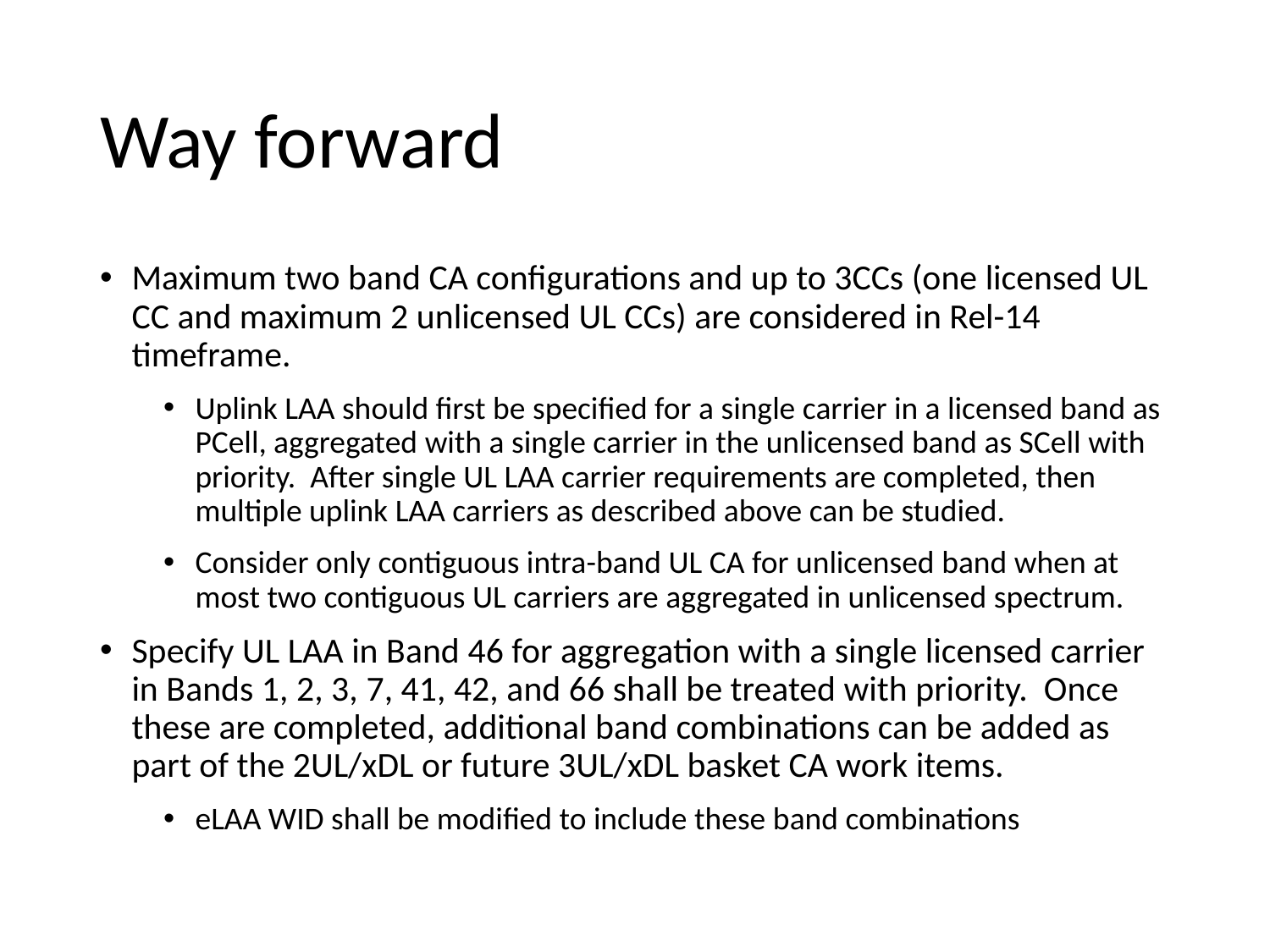

# Way forward
Maximum two band CA configurations and up to 3CCs (one licensed UL CC and maximum 2 unlicensed UL CCs) are considered in Rel-14 timeframe.
Uplink LAA should first be specified for a single carrier in a licensed band as PCell, aggregated with a single carrier in the unlicensed band as SCell with priority.  After single UL LAA carrier requirements are completed, then multiple uplink LAA carriers as described above can be studied.
Consider only contiguous intra-band UL CA for unlicensed band when at most two contiguous UL carriers are aggregated in unlicensed spectrum.
Specify UL LAA in Band 46 for aggregation with a single licensed carrier in Bands 1, 2, 3, 7, 41, 42, and 66 shall be treated with priority.  Once these are completed, additional band combinations can be added as part of the 2UL/xDL or future 3UL/xDL basket CA work items.
eLAA WID shall be modified to include these band combinations